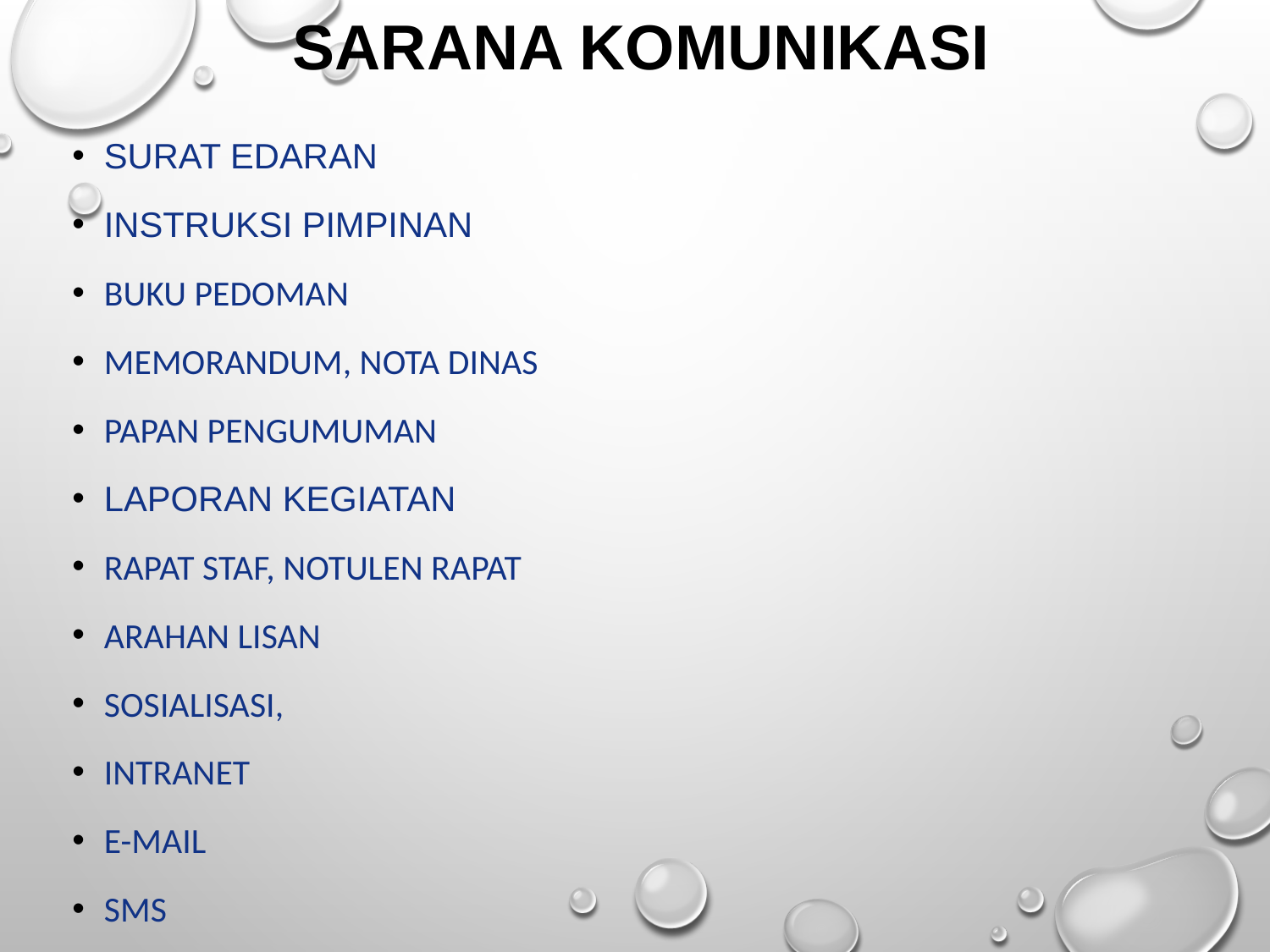

# Sarana Komunikasi
Surat Edaran
Instruksi Pimpinan
Buku pedoman
Memorandum, Nota Dinas
Papan pengumuman
Laporan Kegiatan
Rapat Staf, Notulen Rapat
Arahan lisan
Sosialisasi,
Intranet
E-mail
SMS